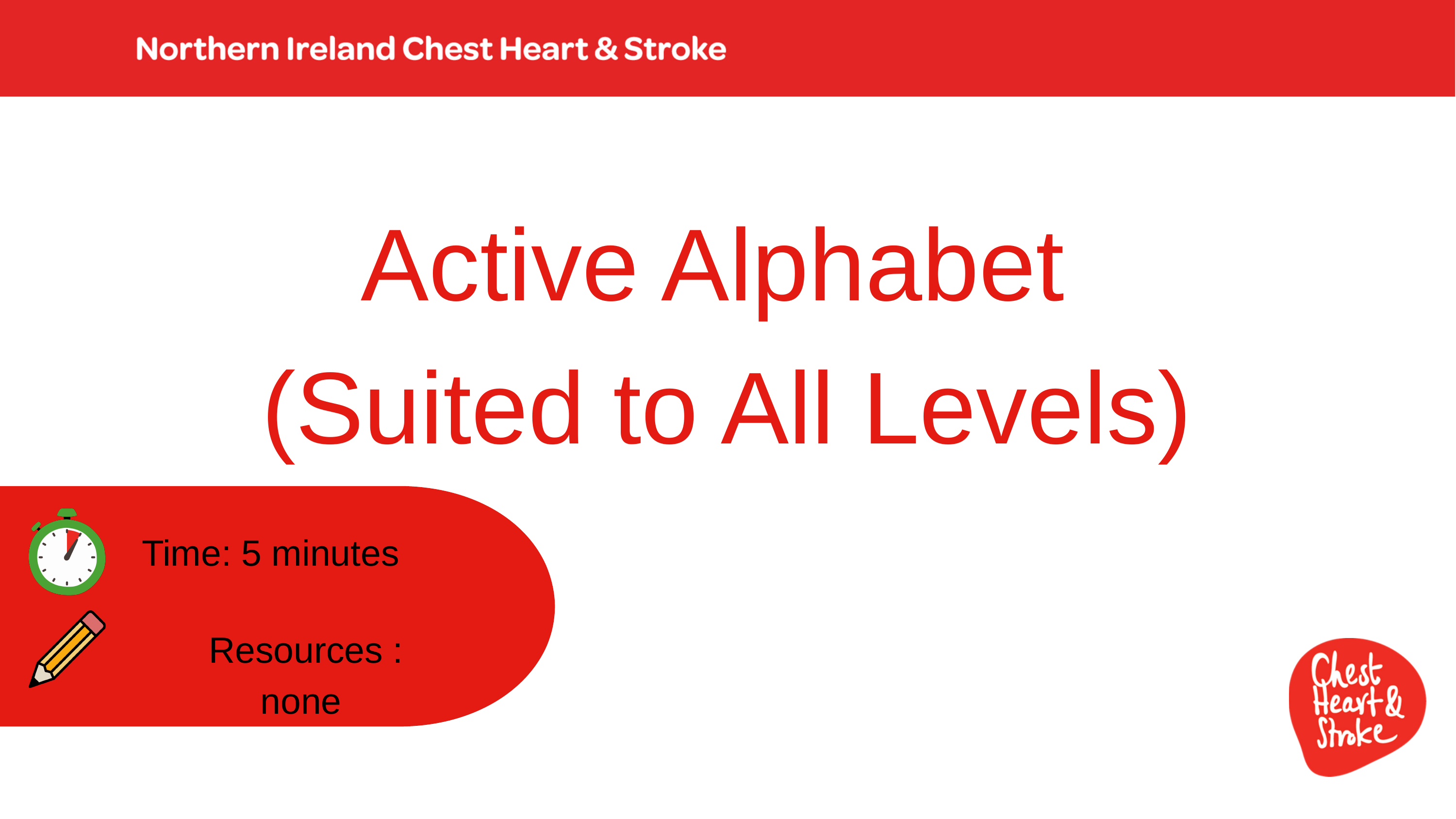

Active Alphabet
(Suited to All Levels)

Time: 5 minutes

Resources : none